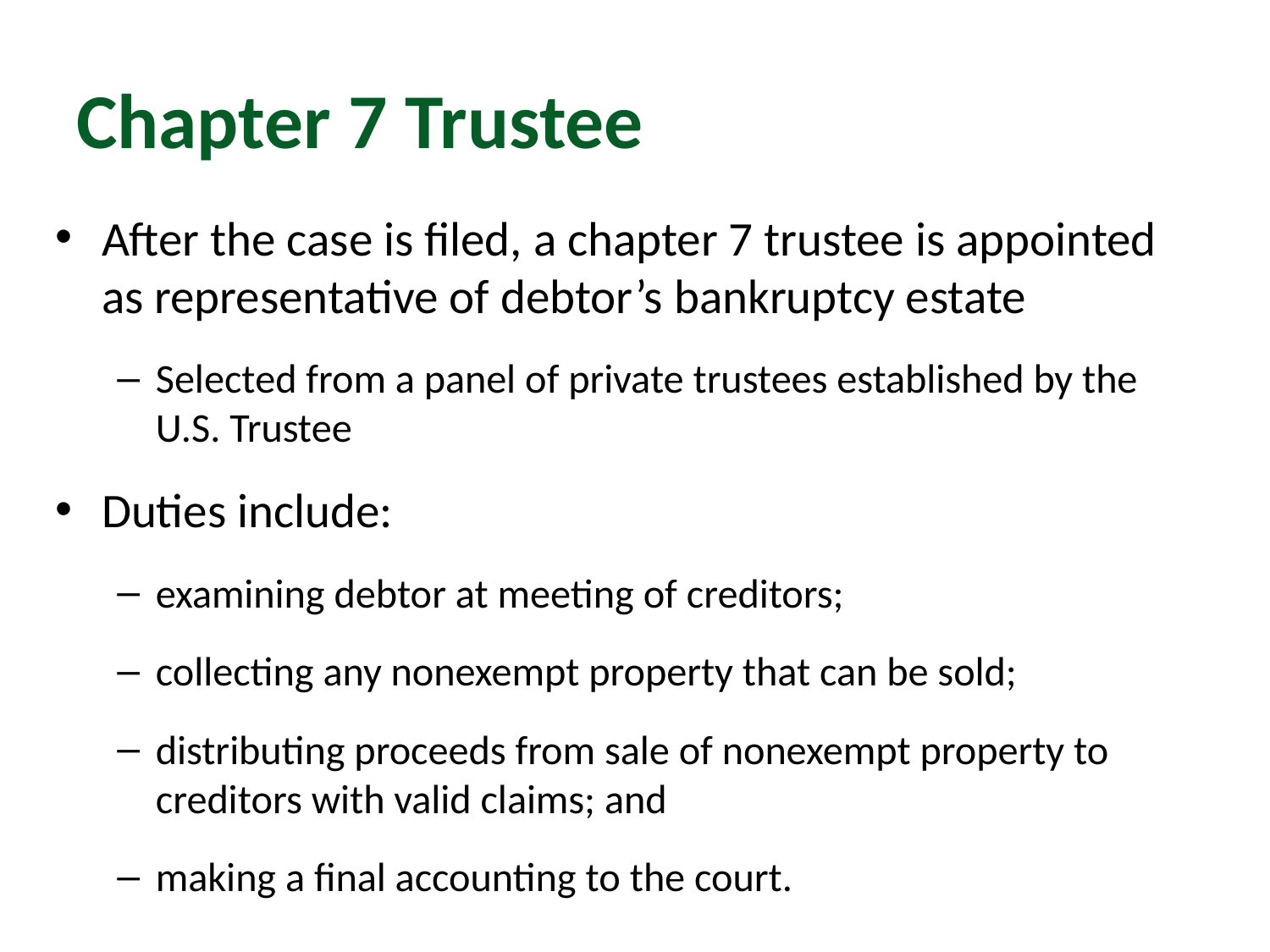

# Chapter 7 Trustee
After the case is filed, a chapter 7 trustee is appointed as representative of debtor’s bankruptcy estate
Selected from a panel of private trustees established by the U.S. Trustee
Duties include:
examining debtor at meeting of creditors;
collecting any nonexempt property that can be sold;
distributing proceeds from sale of nonexempt property to creditors with valid claims; and
making a final accounting to the court.